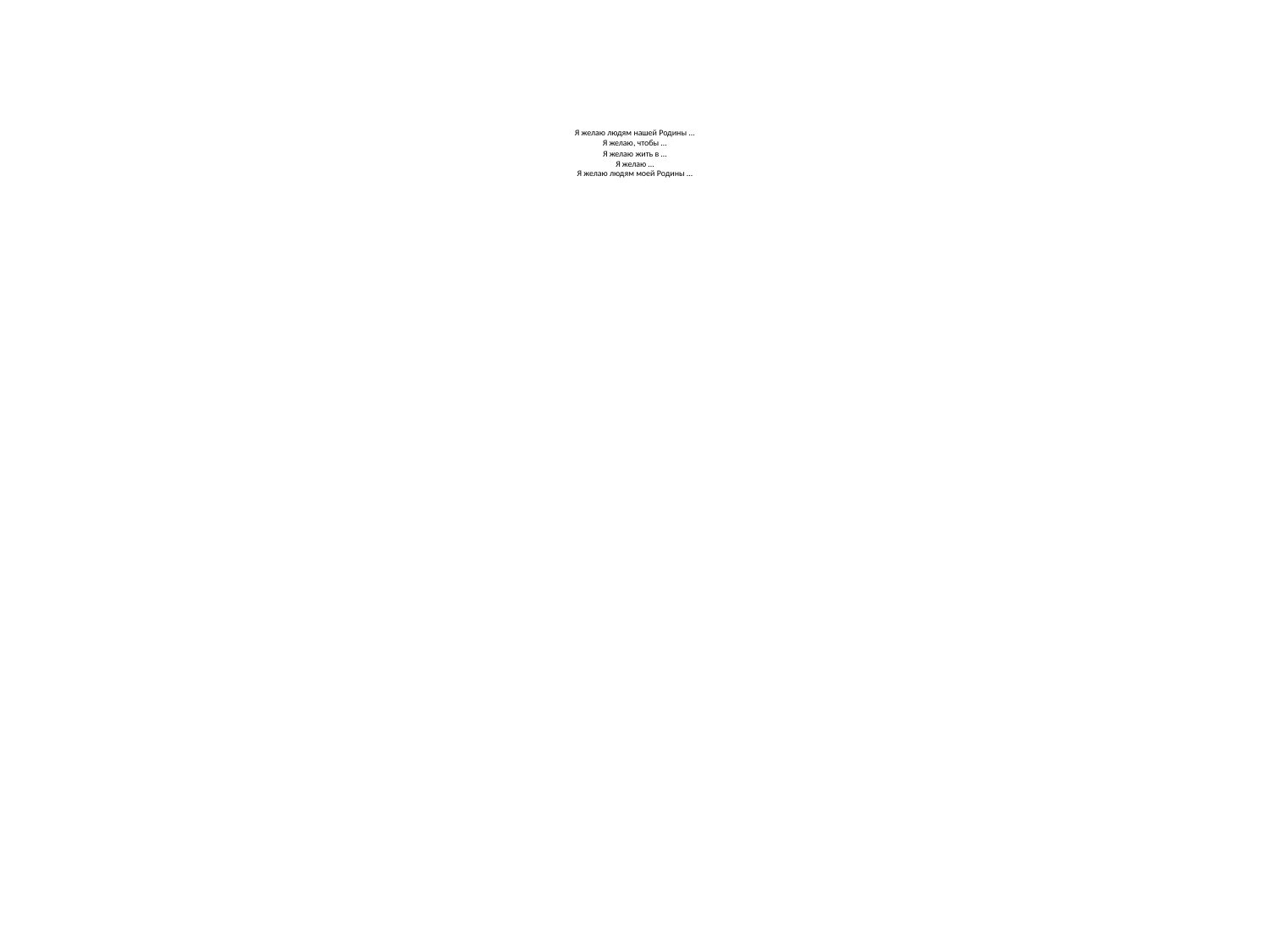

# Я желаю людям нашей Родины … Я желаю, чтобы … Я желаю жить в … Я желаю … Я желаю людям моей Родины …